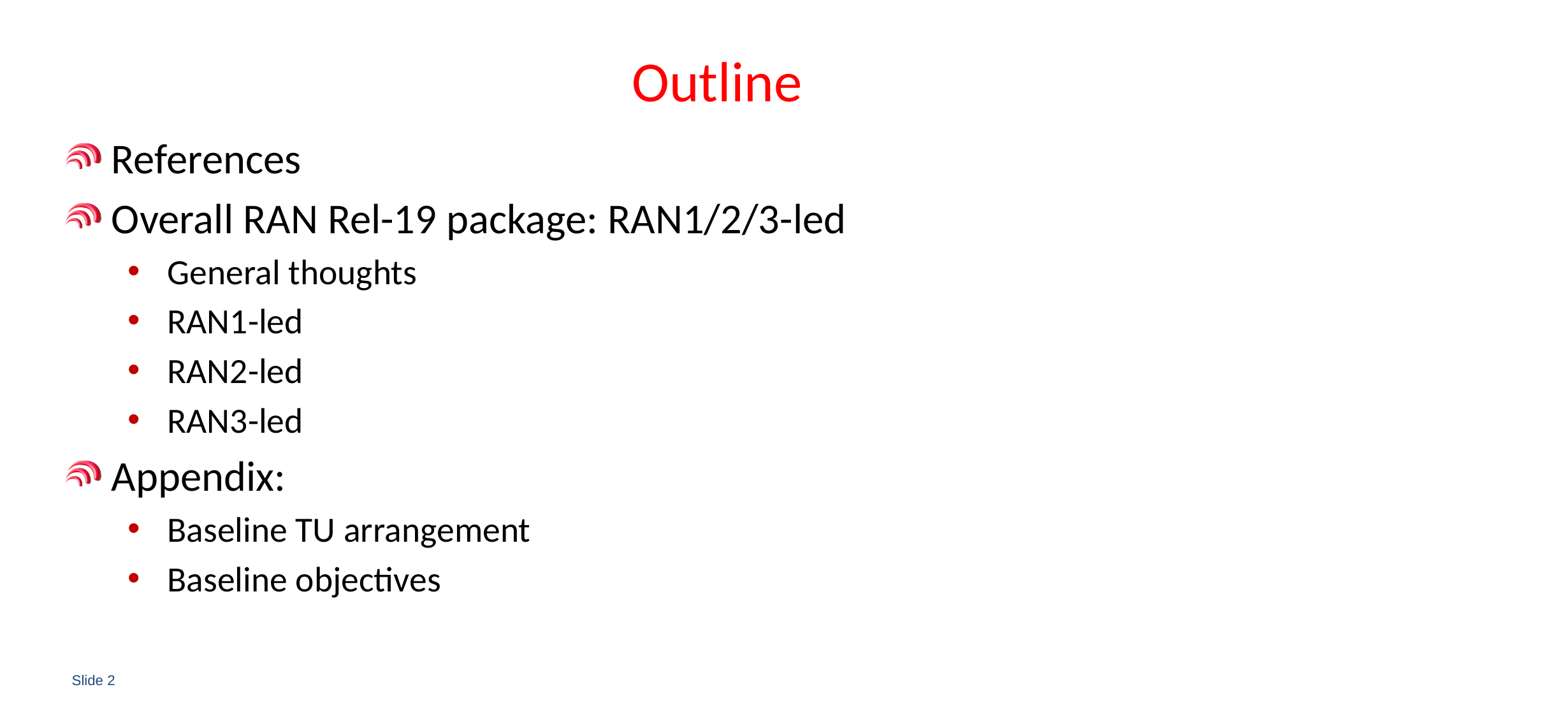

# Outline
References
Overall RAN Rel-19 package: RAN1/2/3-led
General thoughts
RAN1-led
RAN2-led
RAN3-led
Appendix:
Baseline TU arrangement
Baseline objectives